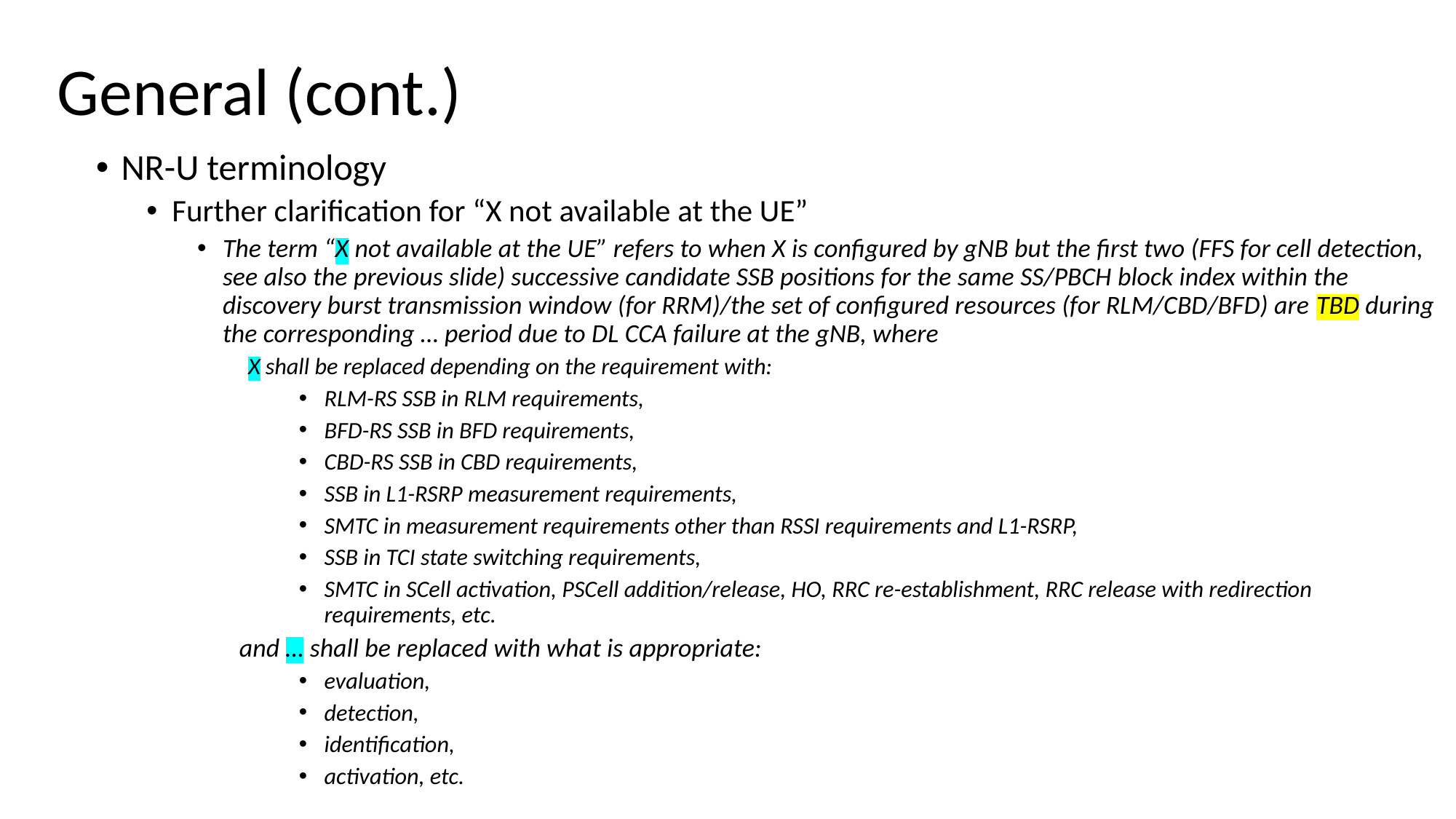

# General (cont.)
NR-U terminology
Further clarification for “X not available at the UE”
The term “X not available at the UE” refers to when X is configured by gNB but the first two (FFS for cell detection, see also the previous slide) successive candidate SSB positions for the same SS/PBCH block index within the discovery burst transmission window (for RRM)/the set of configured resources (for RLM/CBD/BFD) are TBD during the corresponding … period due to DL CCA failure at the gNB, where
X shall be replaced depending on the requirement with:
RLM-RS SSB in RLM requirements,
BFD-RS SSB in BFD requirements,
CBD-RS SSB in CBD requirements,
SSB in L1-RSRP measurement requirements,
SMTC in measurement requirements other than RSSI requirements and L1-RSRP,
SSB in TCI state switching requirements,
SMTC in SCell activation, PSCell addition/release, HO, RRC re-establishment, RRC release with redirection requirements, etc.
       and … shall be replaced with what is appropriate:
evaluation,
detection,
identification,
activation, etc.